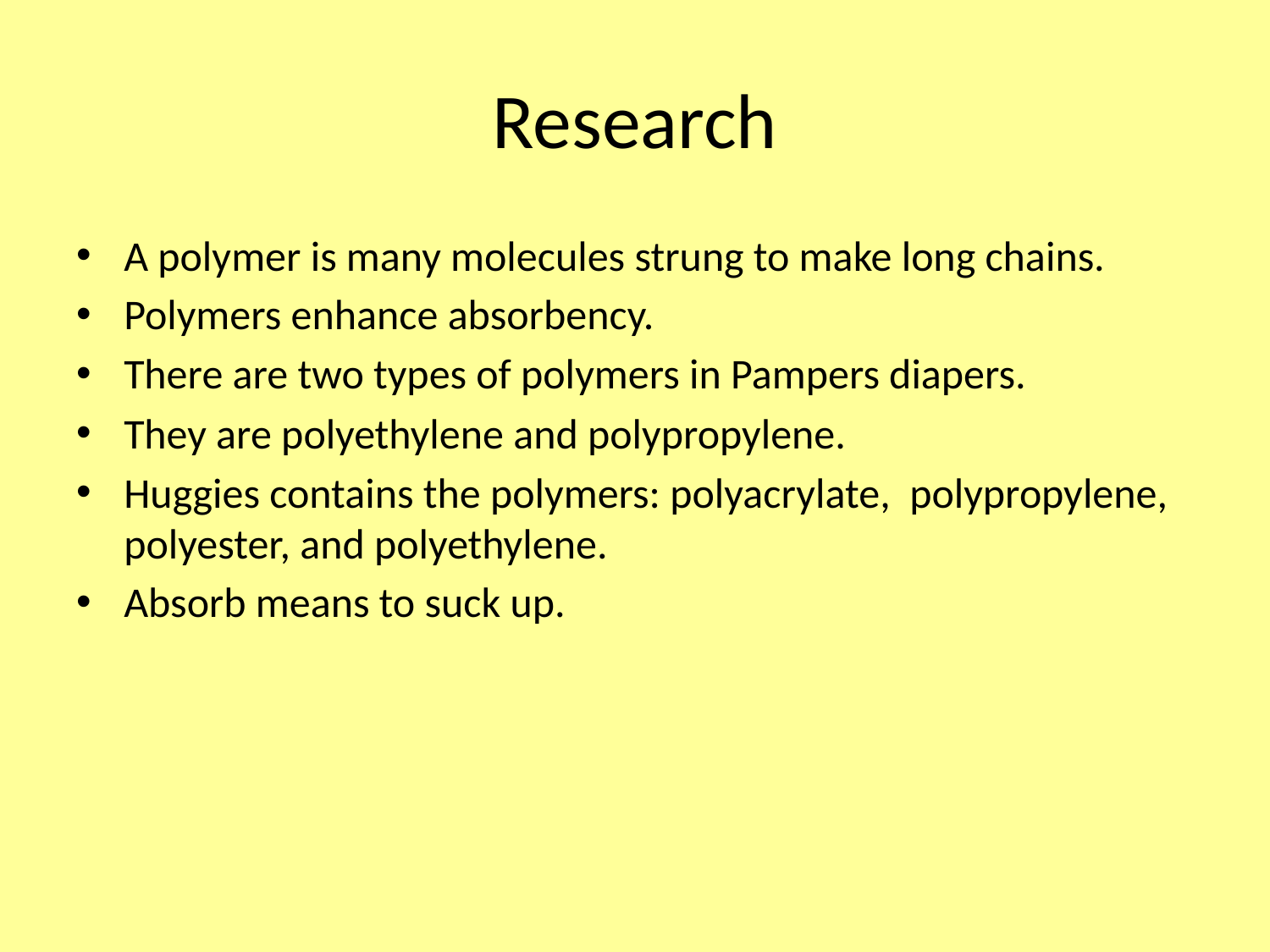

# Research
A polymer is many molecules strung to make long chains.
Polymers enhance absorbency.
There are two types of polymers in Pampers diapers.
They are polyethylene and polypropylene.
Huggies contains the polymers: polyacrylate,  polypropylene, polyester, and polyethylene.
Absorb means to suck up.